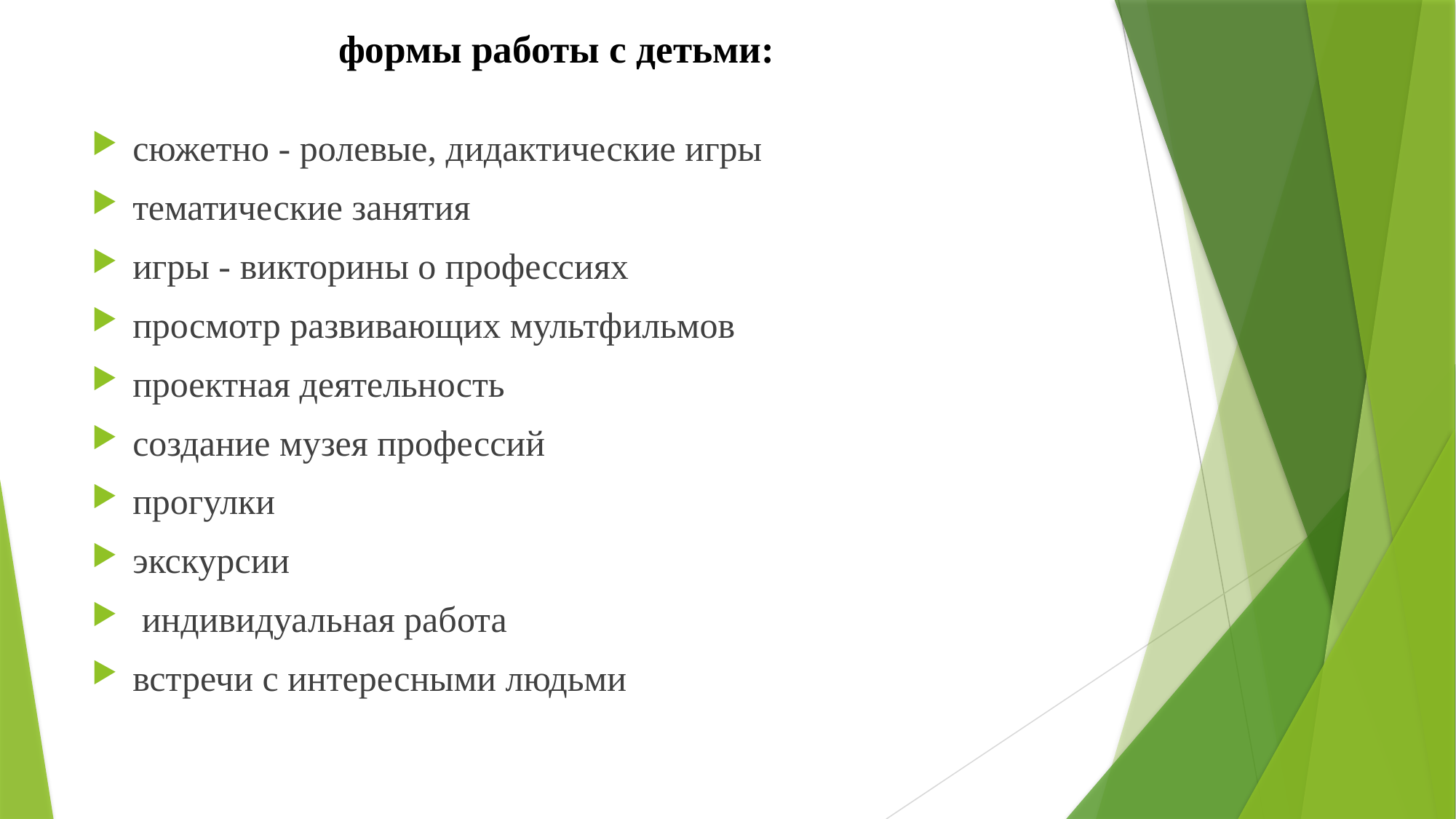

# формы работы с детьми:
сюжетно - ролевые, дидактические игры
тематические занятия
игры - викторины о профессиях
просмотр развивающих мультфильмов
проектная деятельность
создание музея профессий
прогулки
экскурсии
 индивидуальная работа
встречи с интересными людьми